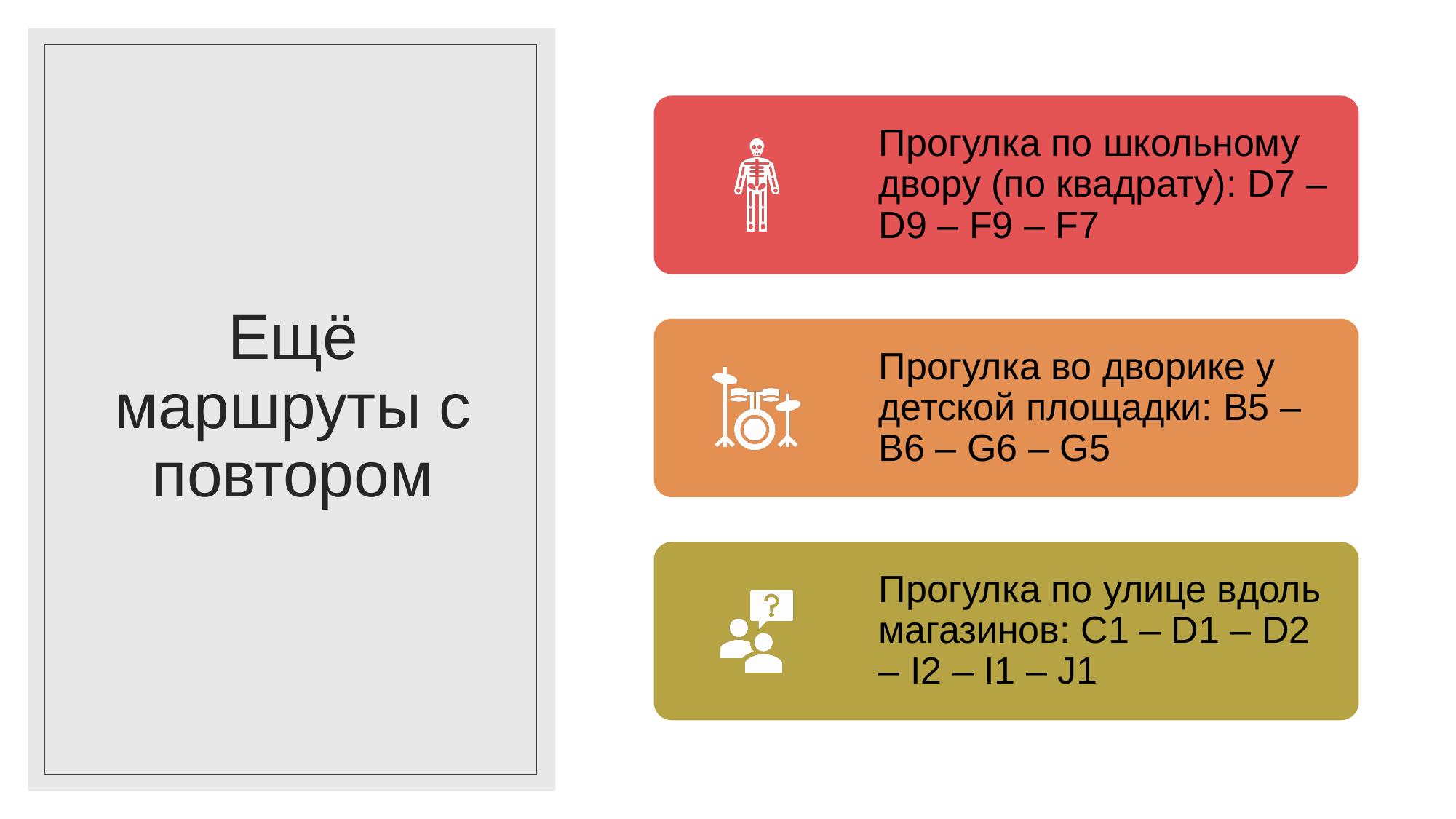

# Ещё маршруты с повтором
Прогулка по школьному двору (по квадрату): D7 – D9 – F9 – F7
Прогулка во дворике у детской площадки: B5 – B6 – G6 – G5
Прогулка по улице вдоль магазинов: C1 – D1 – D2 – I2 – I1 – J1